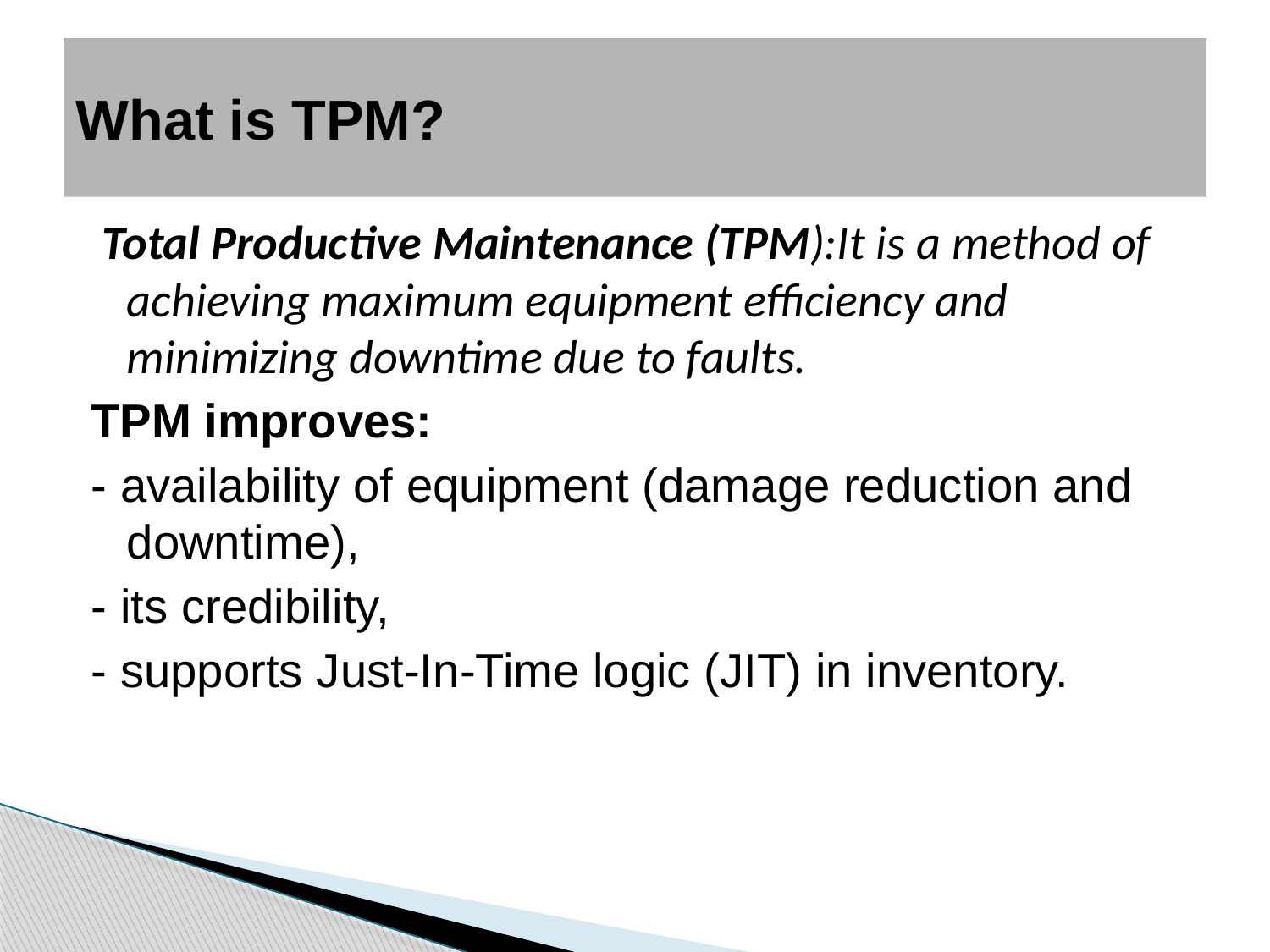

# What is TPM?
 Total Productive Maintenance (TPM):It is a method of achieving maximum equipment efficiency and minimizing downtime due to faults.
TPM improves:
- availability of equipment (damage reduction and downtime),
- its credibility,
- supports Just-In-Time logic (JIT) in inventory.